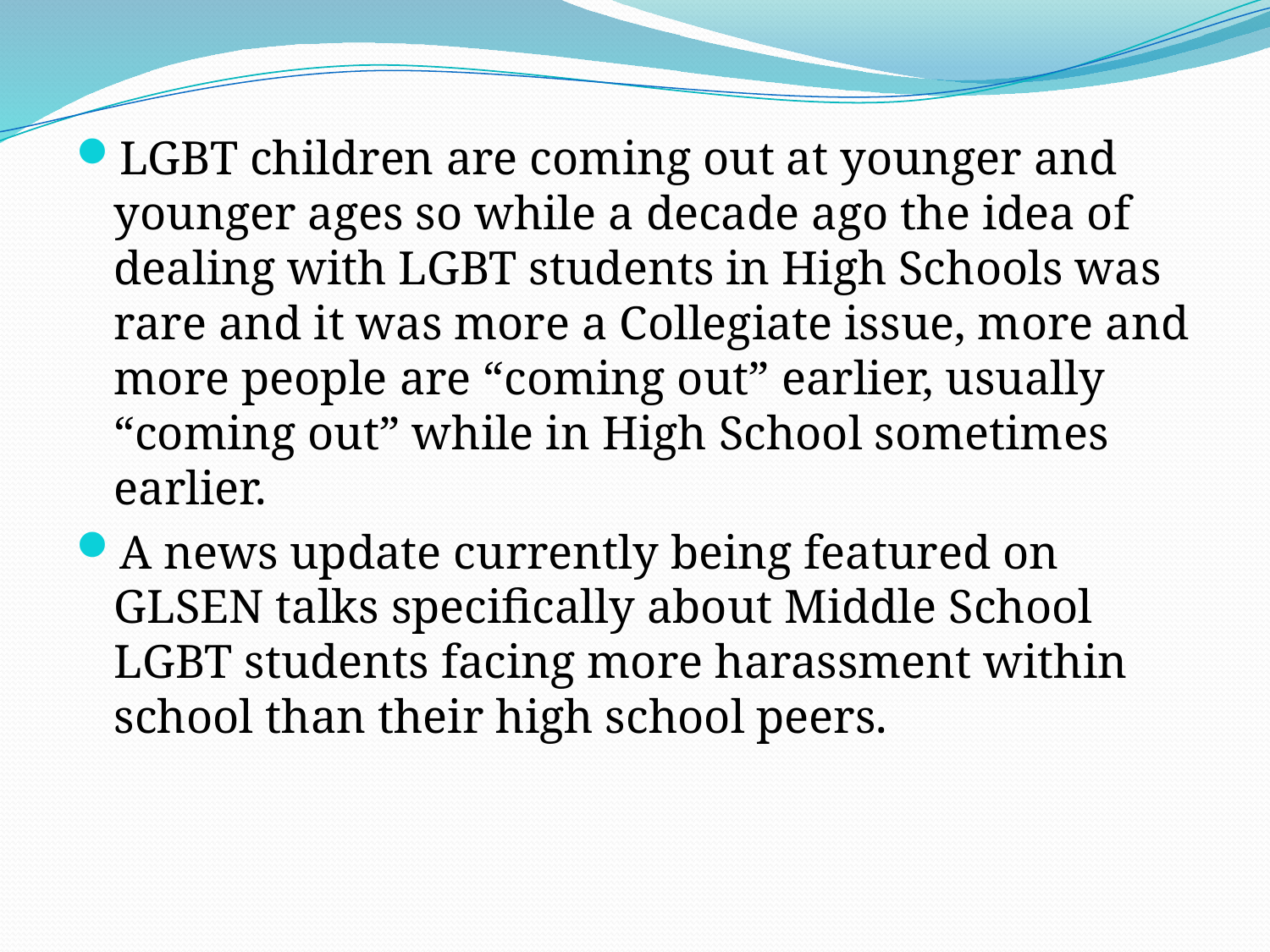

LGBT children are coming out at younger and younger ages so while a decade ago the idea of dealing with LGBT students in High Schools was rare and it was more a Collegiate issue, more and more people are “coming out” earlier, usually “coming out” while in High School sometimes earlier.
A news update currently being featured on GLSEN talks specifically about Middle School LGBT students facing more harassment within school than their high school peers.